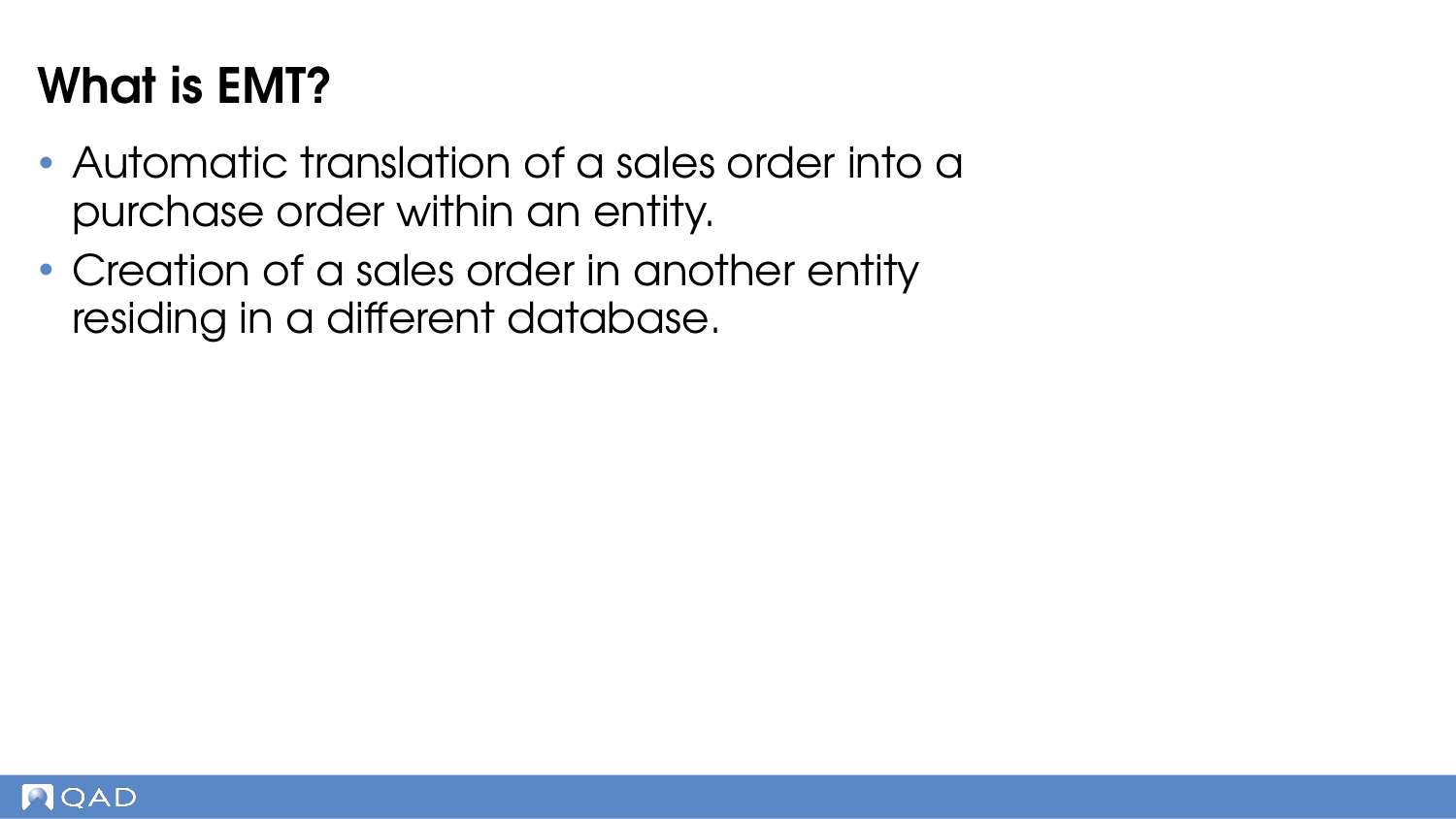

# What is EMT?
Automatic translation of a sales order into a purchase order within an entity.
Creation of a sales order in another entity residing in a different database.
116